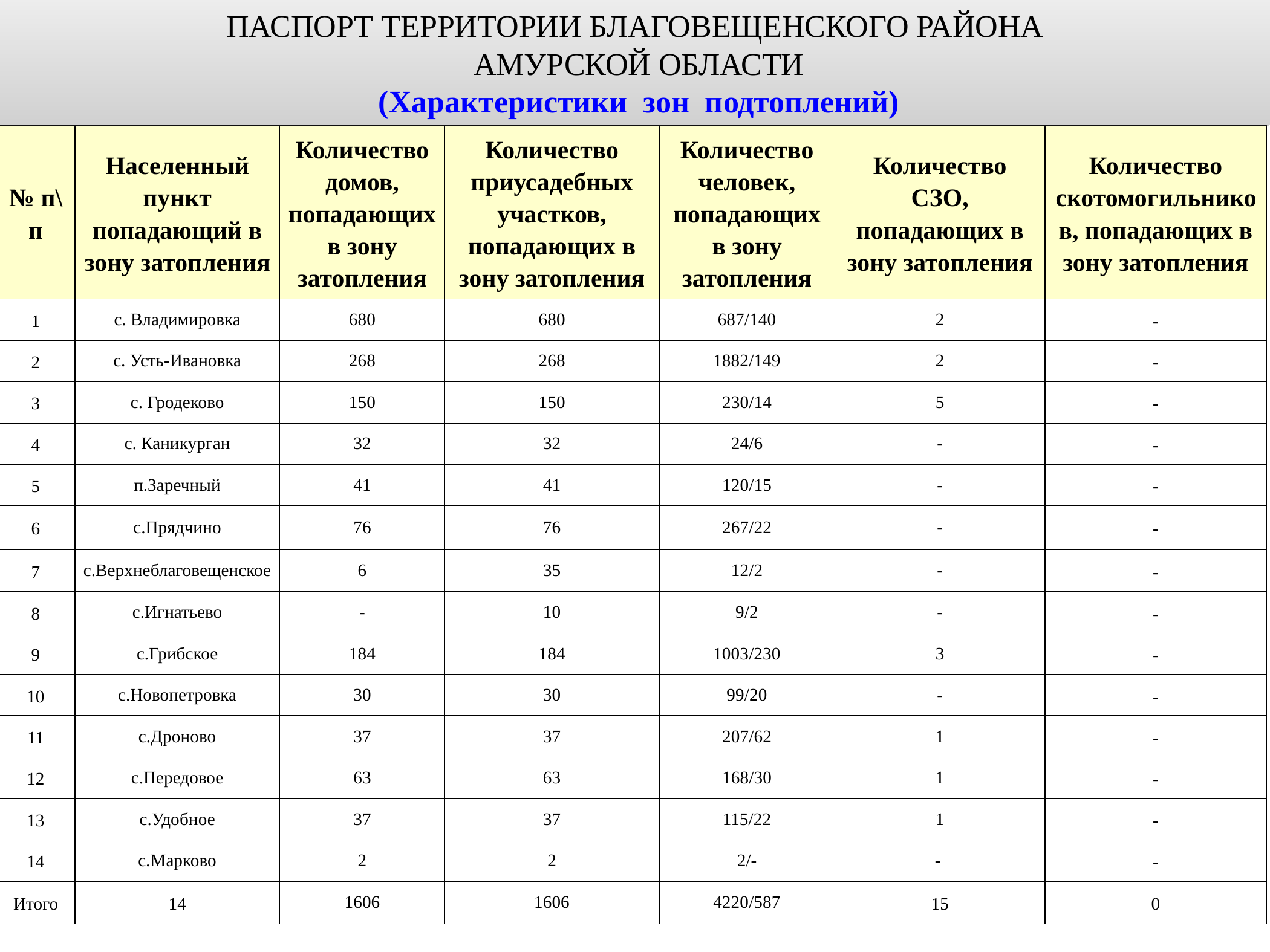

ПАСПОРТ ТЕРРИТОРИИ БЛАГОВЕЩЕНСКОГО РАЙОНА
 АМУРСКОЙ ОБЛАСТИ
 (Характеристики  зон  подтоплений)
| № п\п | Населенный пункт попадающий в зону затопления | Количество домов, попадающих в зону затопления | Количество приусадебных участков, попадающих в зону затопления | Количество человек, попадающих в зону затопления | Количество СЗО, попадающих в зону затопления | Количество скотомогильников, попадающих в зону затопления |
| --- | --- | --- | --- | --- | --- | --- |
| 1 | с. Владимировка | 680 | 680 | 687/140 | 2 | - |
| 2 | с. Усть-Ивановка | 268 | 268 | 1882/149 | 2 | - |
| 3 | с. Гродеково | 150 | 150 | 230/14 | 5 | - |
| 4 | с. Каникурган | 32 | 32 | 24/6 | - | - |
| 5 | п.Заречный | 41 | 41 | 120/15 | - | - |
| 6 | с.Прядчино | 76 | 76 | 267/22 | - | - |
| 7 | с.Верхнеблаговещенское | 6 | 35 | 12/2 | - | - |
| 8 | с.Игнатьево | - | 10 | 9/2 | - | - |
| 9 | с.Грибское | 184 | 184 | 1003/230 | 3 | - |
| 10 | с.Новопетровка | 30 | 30 | 99/20 | - | - |
| 11 | с.Дроново | 37 | 37 | 207/62 | 1 | - |
| 12 | с.Передовое | 63 | 63 | 168/30 | 1 | - |
| 13 | с.Удобное | 37 | 37 | 115/22 | 1 | - |
| 14 | с.Марково | 2 | 2 | 2/- | - | - |
| Итого | 14 | 1606 | 1606 | 4220/587 | 15 | 0 |